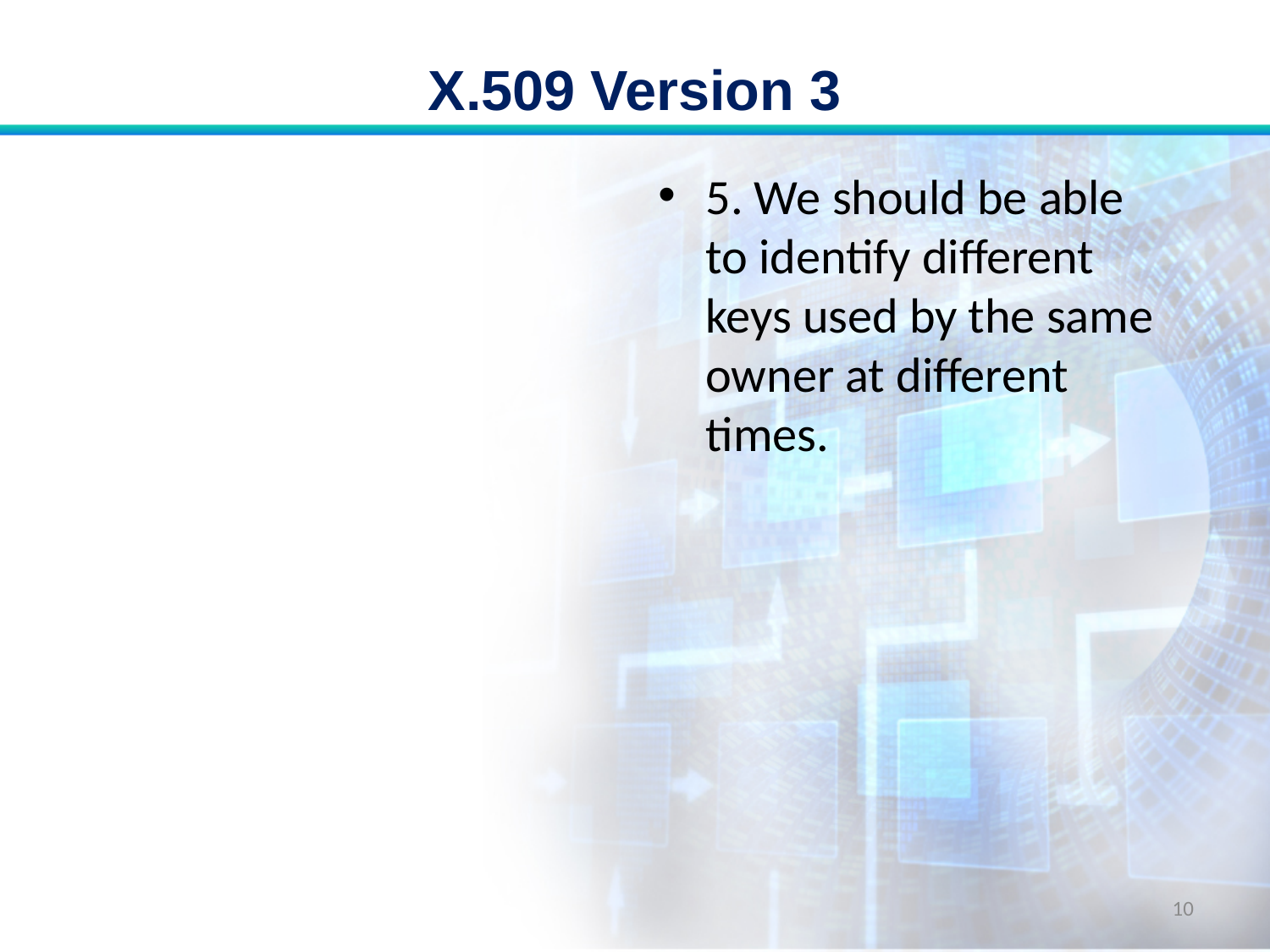

# X.509 Version 3
5. We should be able to identify different keys used by the same owner at different times.

10